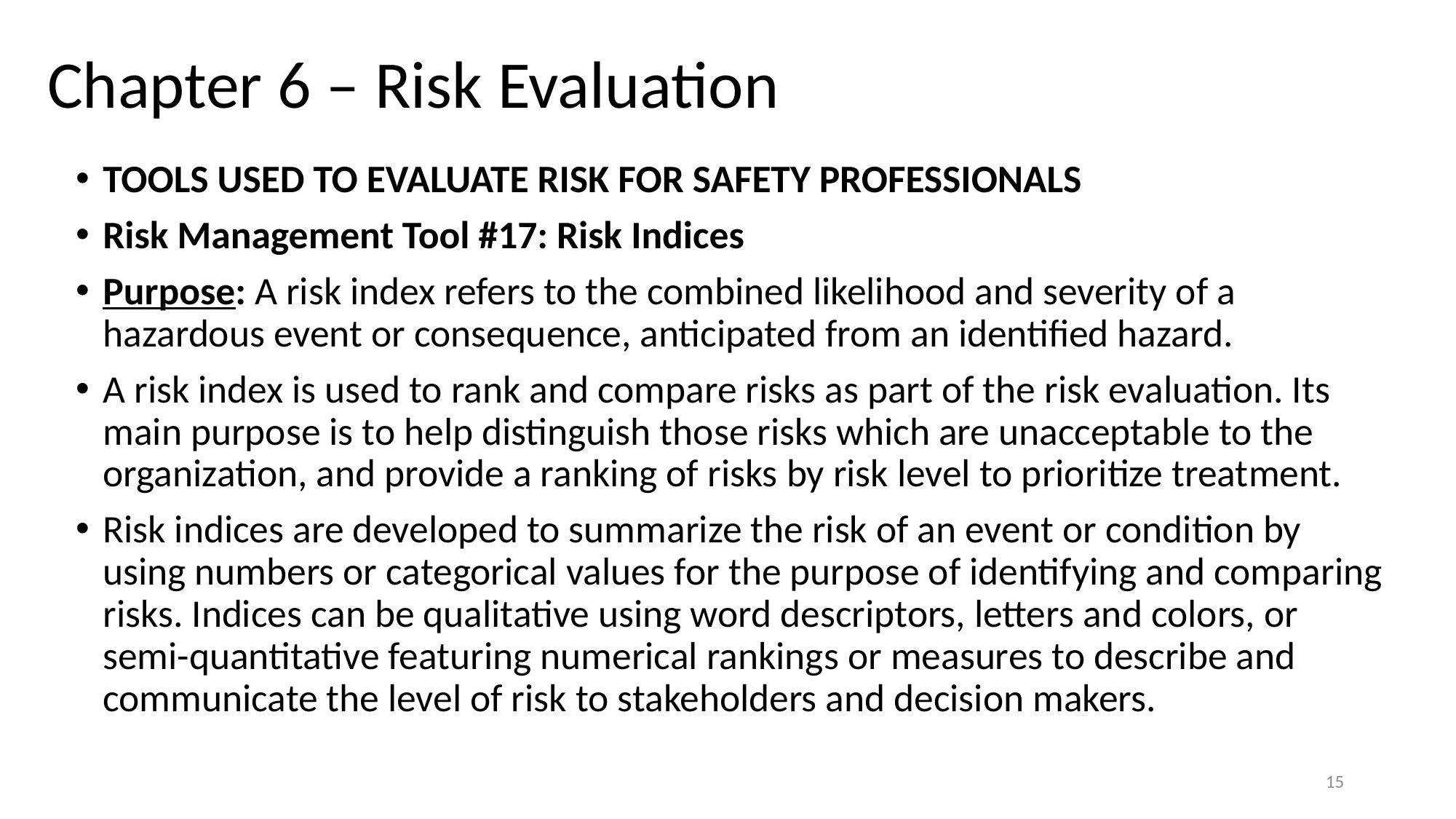

# Chapter 6 – Risk Evaluation
TOOLS USED TO EVALUATE RISK FOR SAFETY PROFESSIONALS
Risk Management Tool #17: Risk Indices
Purpose: A risk index refers to the combined likelihood and severity of a hazardous event or consequence, anticipated from an identified hazard.
A risk index is used to rank and compare risks as part of the risk evaluation. Its main purpose is to help distinguish those risks which are unacceptable to the organization, and provide a ranking of risks by risk level to prioritize treatment.
Risk indices are developed to summarize the risk of an event or condition by using numbers or categorical values for the purpose of identifying and comparing risks. Indices can be qualitative using word descriptors, letters and colors, or semi-quantitative featuring numerical rankings or measures to describe and communicate the level of risk to stakeholders and decision makers.

15